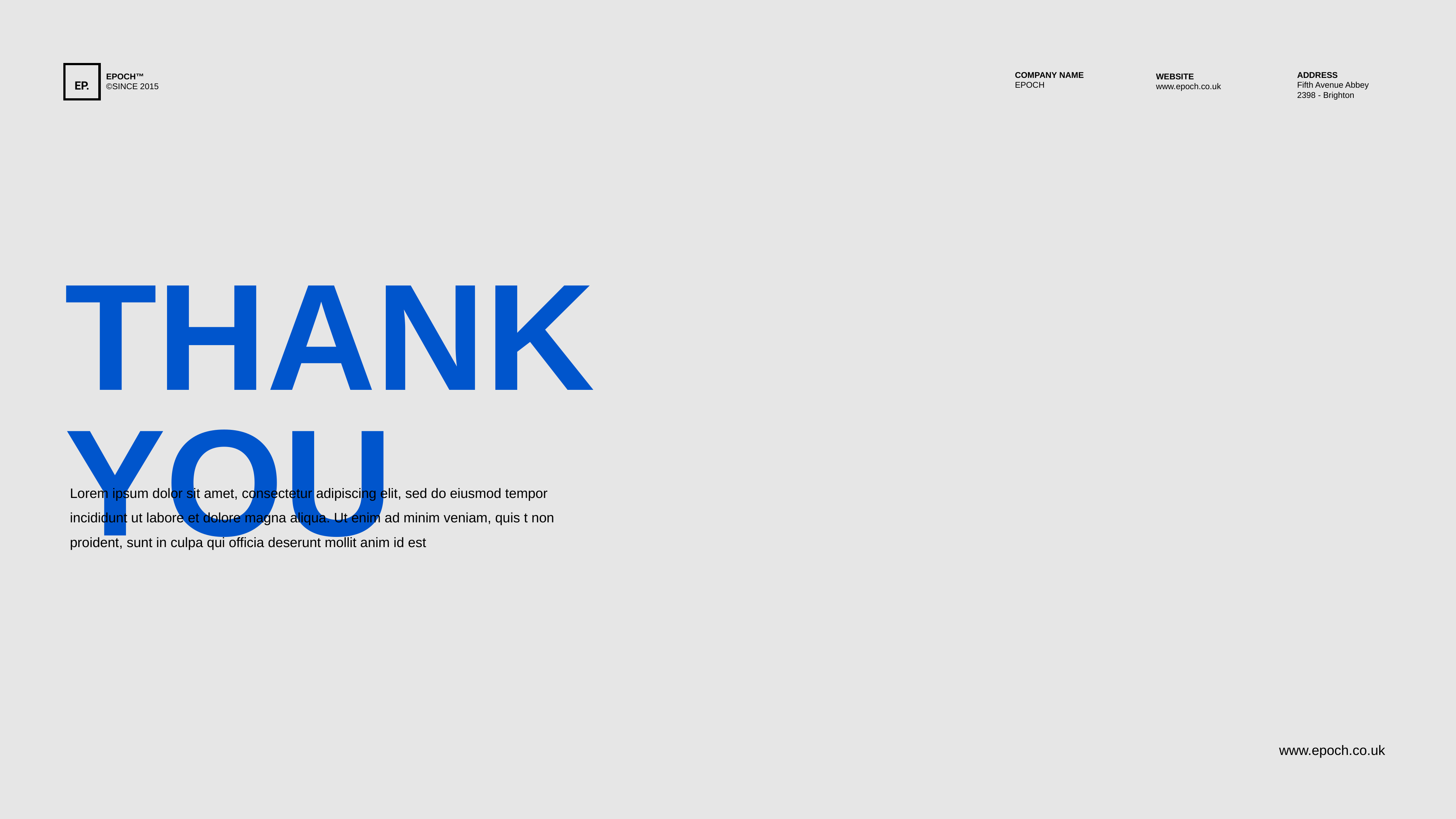

EP.
EPOCH™
©SINCE 2015
COMPANY NAME
EPOCH
ADDRESS
Fifth Avenue Abbey
2398 - Brighton
WEBSITE
www.epoch.co.uk
THANK YOU
Lorem ipsum dolor sit amet, consectetur adipiscing elit, sed do eiusmod tempor incididunt ut labore et dolore magna aliqua. Ut enim ad minim veniam, quis t non proident, sunt in culpa qui officia deserunt mollit anim id est
www.epoch.co.uk